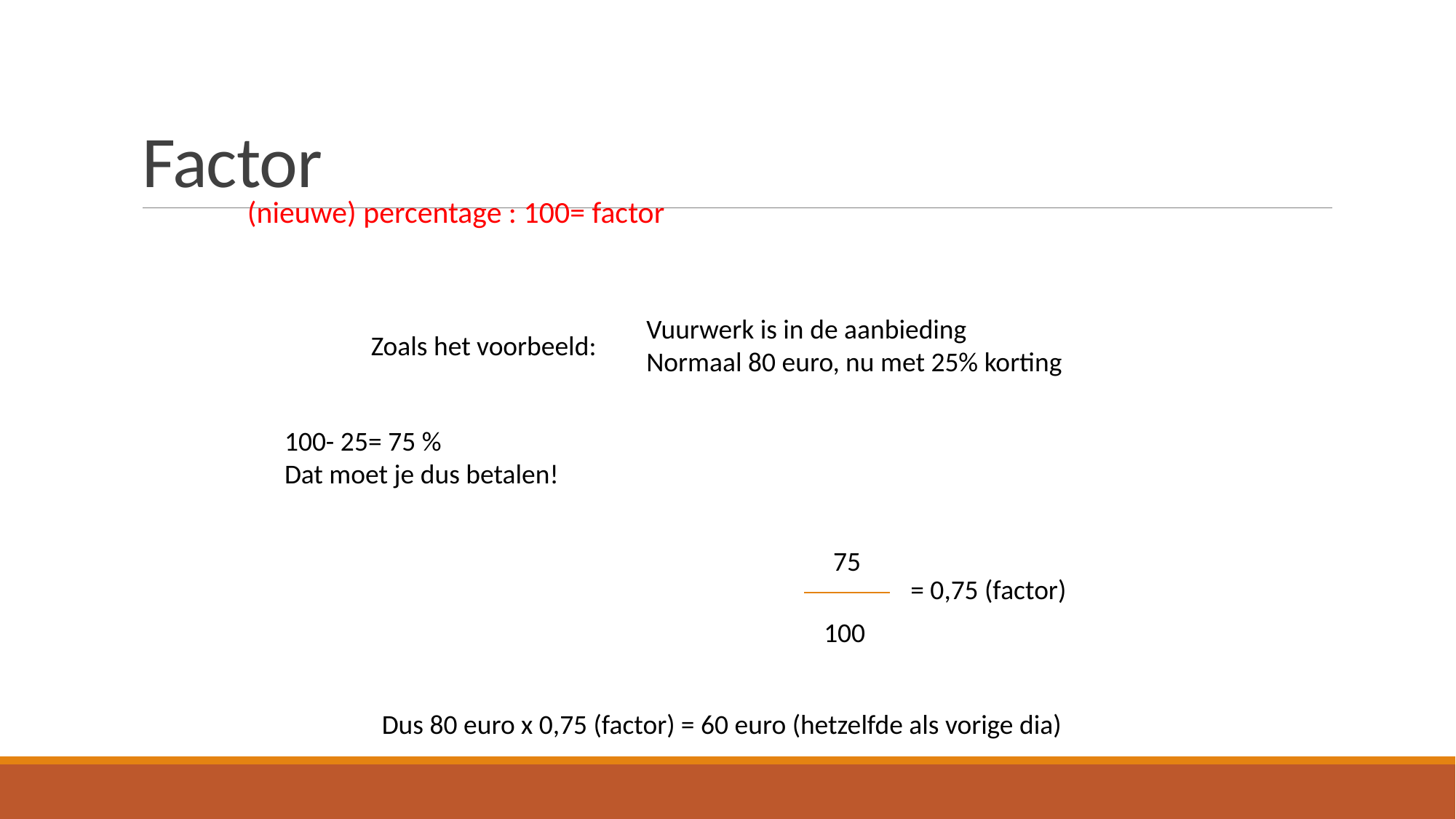

# Factor
(nieuwe) percentage : 100= factor
Vuurwerk is in de aanbieding
Normaal 80 euro, nu met 25% korting
Zoals het voorbeeld:
100- 25= 75 %
Dat moet je dus betalen!
75
= 0,75 (factor)
100
Dus 80 euro x 0,75 (factor) = 60 euro (hetzelfde als vorige dia)